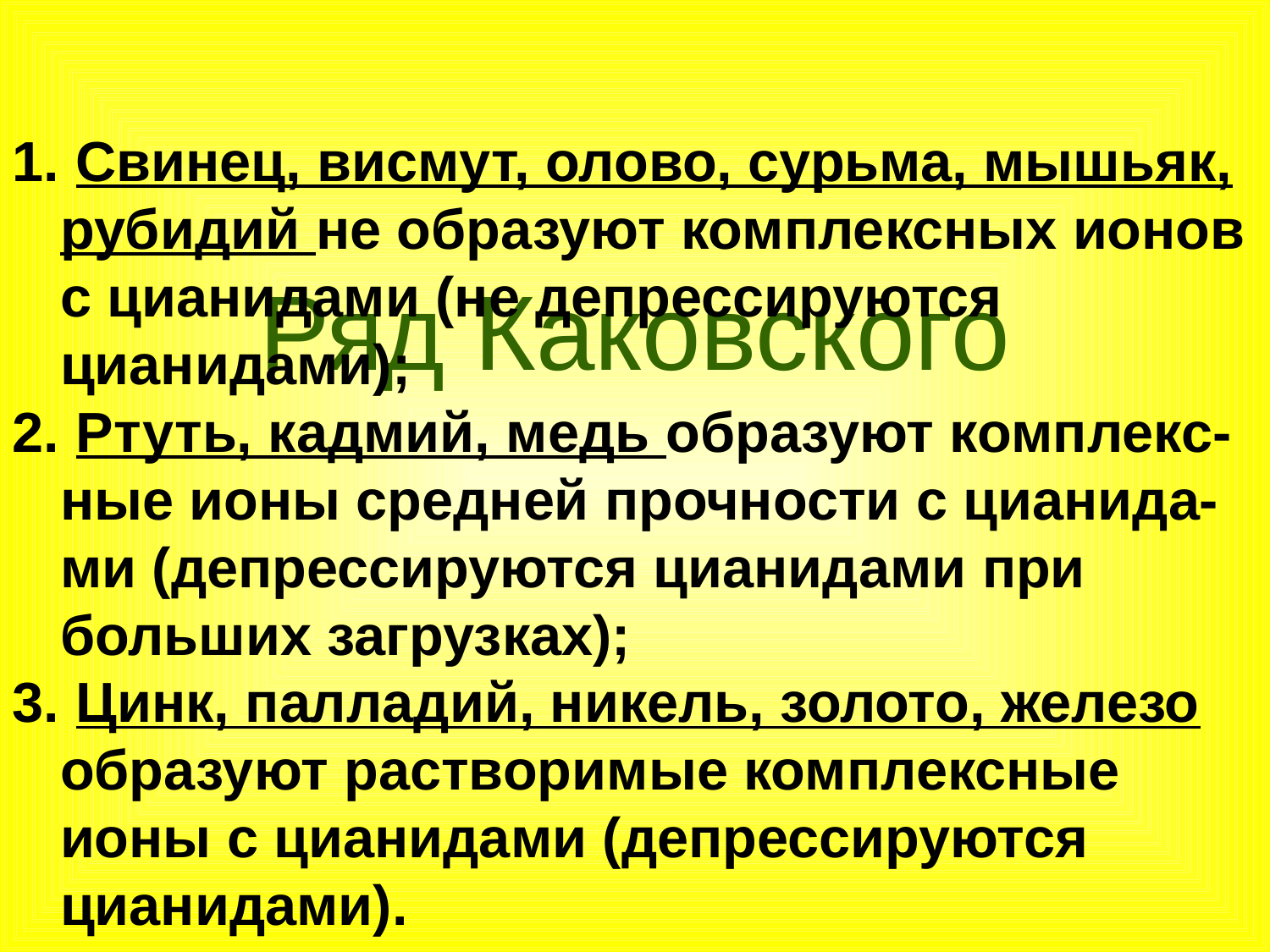

Свинец, висмут, олово, сурьма, мышьяк, рубидий не образуют комплексных ионов с цианидами (не депрессируются цианидами);
 Ртуть, кадмий, медь образуют комплекс-ные ионы средней прочности с цианида-ми (депрессируются цианидами при больших загрузках);
 Цинк, палладий, никель, золото, железо образуют растворимые комплексные ионы с цианидами (депрессируются цианидами).
Ряд Каковского